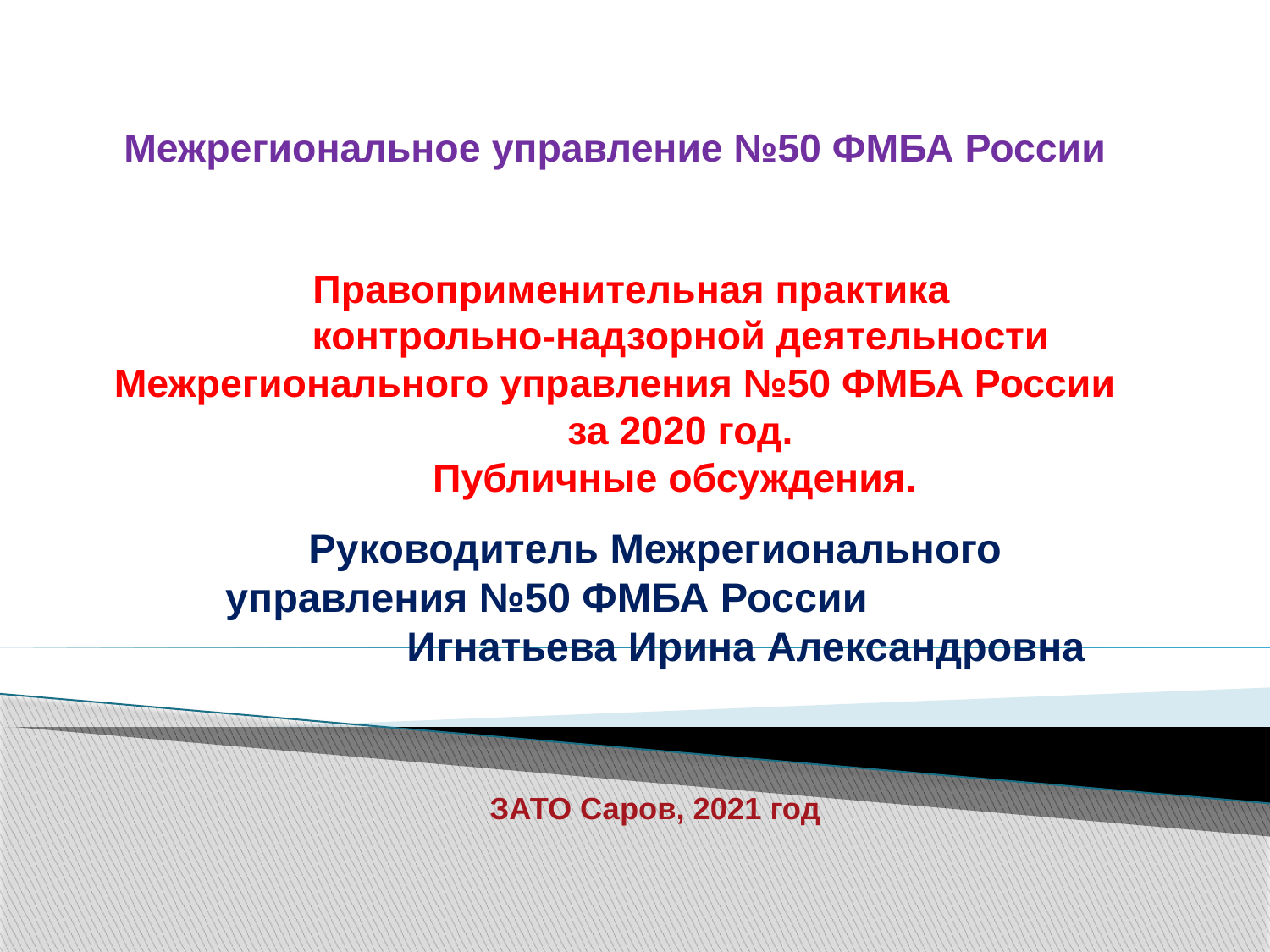

# Межрегиональное управление №50 ФМБА России Правоприменительная практика контрольно-надзорной деятельности Межрегионального управления №50 ФМБА России за 2020 год. Публичные обсуждения.
Руководитель Межрегионального управления №50 ФМБА России                                    Игнатьева Ирина Александровна

ЗАТО Саров, 2021 год